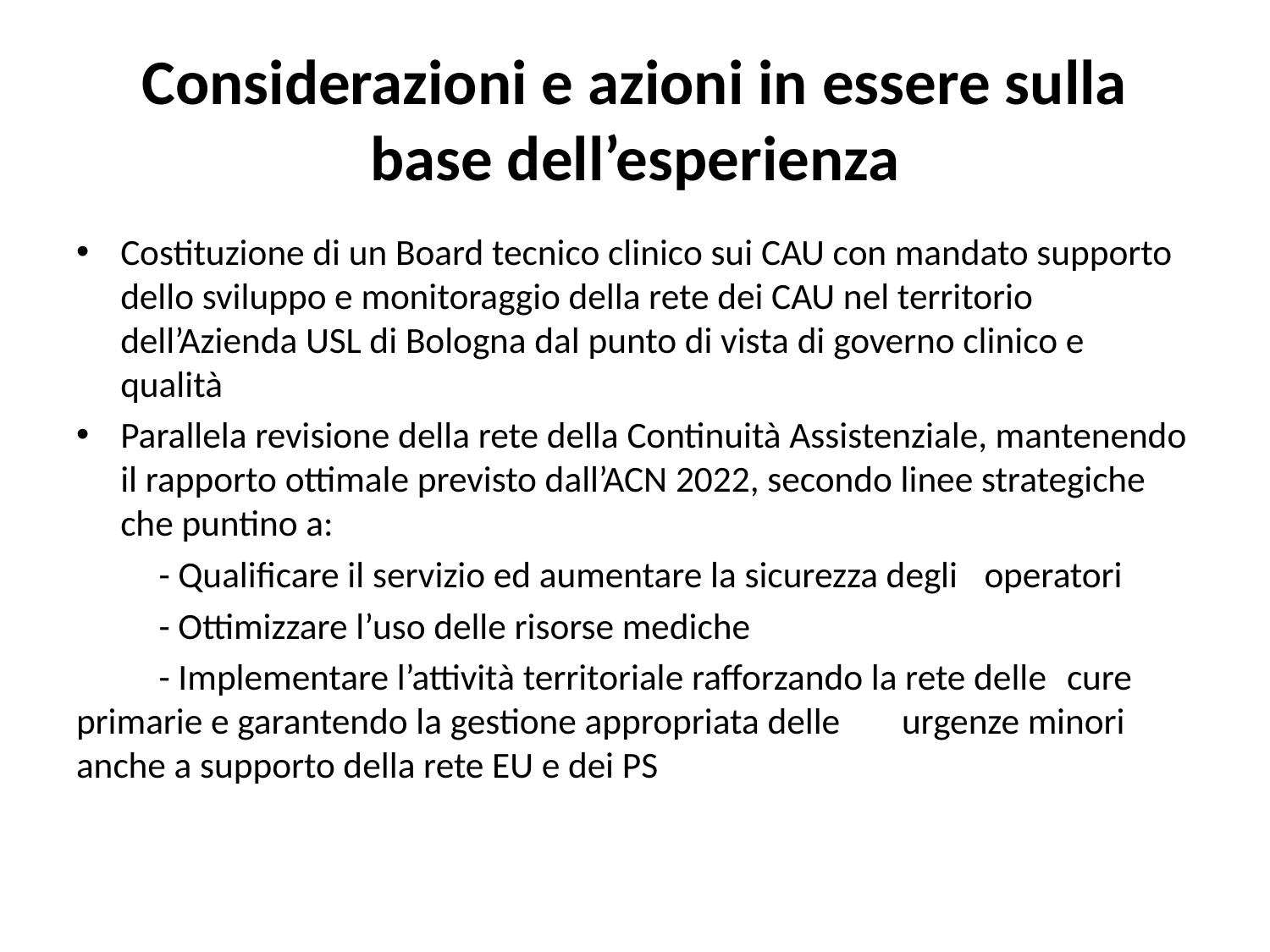

# Considerazioni e azioni in essere sulla base dell’esperienza
Costituzione di un Board tecnico clinico sui CAU con mandato supporto dello sviluppo e monitoraggio della rete dei CAU nel territorio dell’Azienda USL di Bologna dal punto di vista di governo clinico e qualità
Parallela revisione della rete della Continuità Assistenziale, mantenendo il rapporto ottimale previsto dall’ACN 2022, secondo linee strategiche che puntino a:
	- Qualificare il servizio ed aumentare la sicurezza degli 	operatori
	- Ottimizzare l’uso delle risorse mediche
	- Implementare l’attività territoriale rafforzando la rete delle 	cure primarie e garantendo la gestione appropriata delle 	urgenze minori anche a supporto della rete EU e dei PS